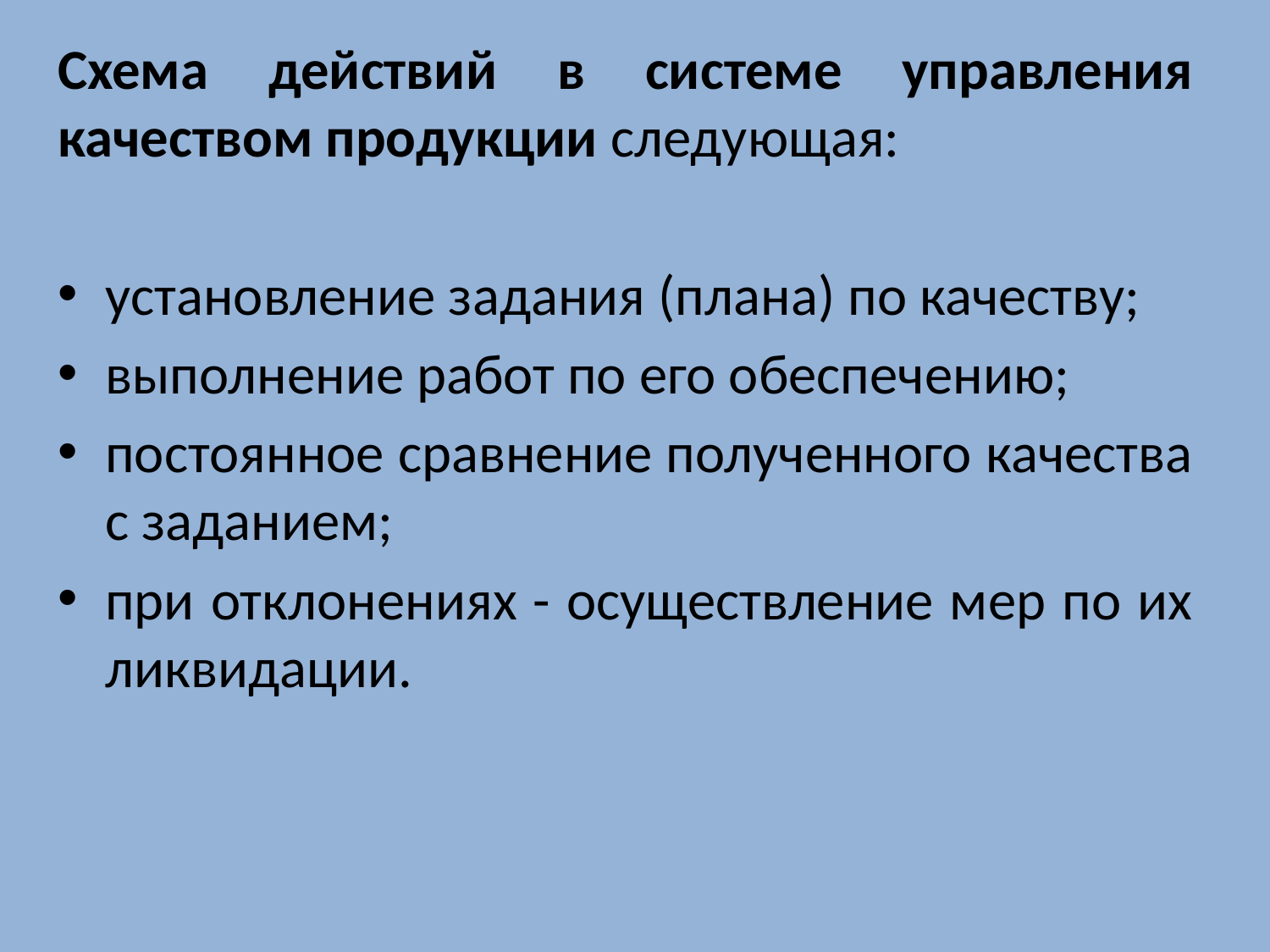

Схема действий в системе управления качеством продукции следующая:

установление задания (плана) по качеству;
выполнение работ по его обеспечению;
постоянное сравнение полученного качества с заданием;
при отклонениях - осуществление мер по их ликвидации.